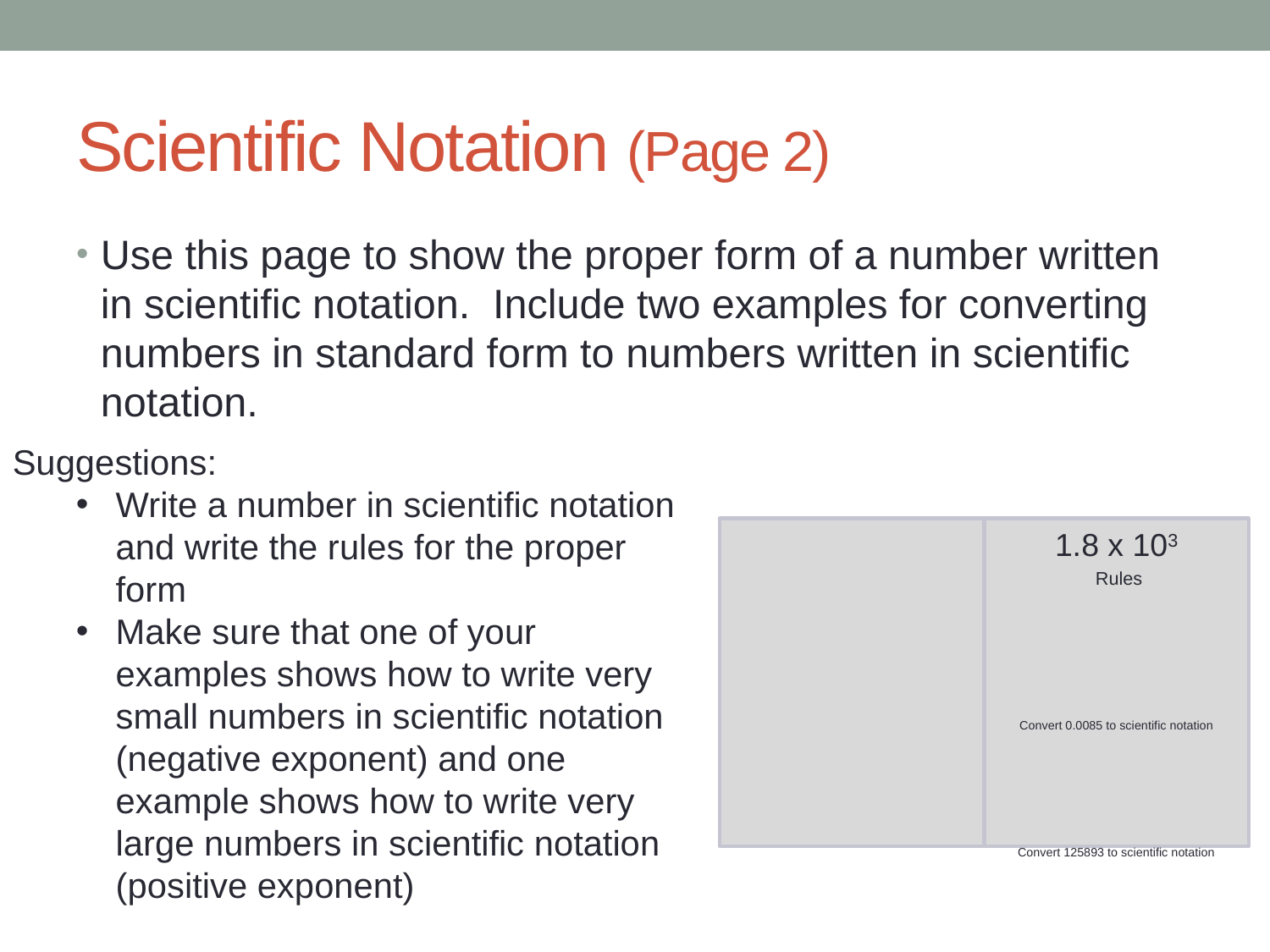

# Scientific Notation (Page 2)
Use this page to show the proper form of a number written in scientific notation.  Include two examples for converting numbers in standard form to numbers written in scientific notation.
Suggestions:
Write a number in scientific notation and write the rules for the proper form
Make sure that one of your examples shows how to write very small numbers in scientific notation (negative exponent) and one example shows how to write very large numbers in scientific notation (positive exponent)

1.8 x 103
 Rules

Convert 0.0085 to scientific notation

Convert 125893 to scientific notation